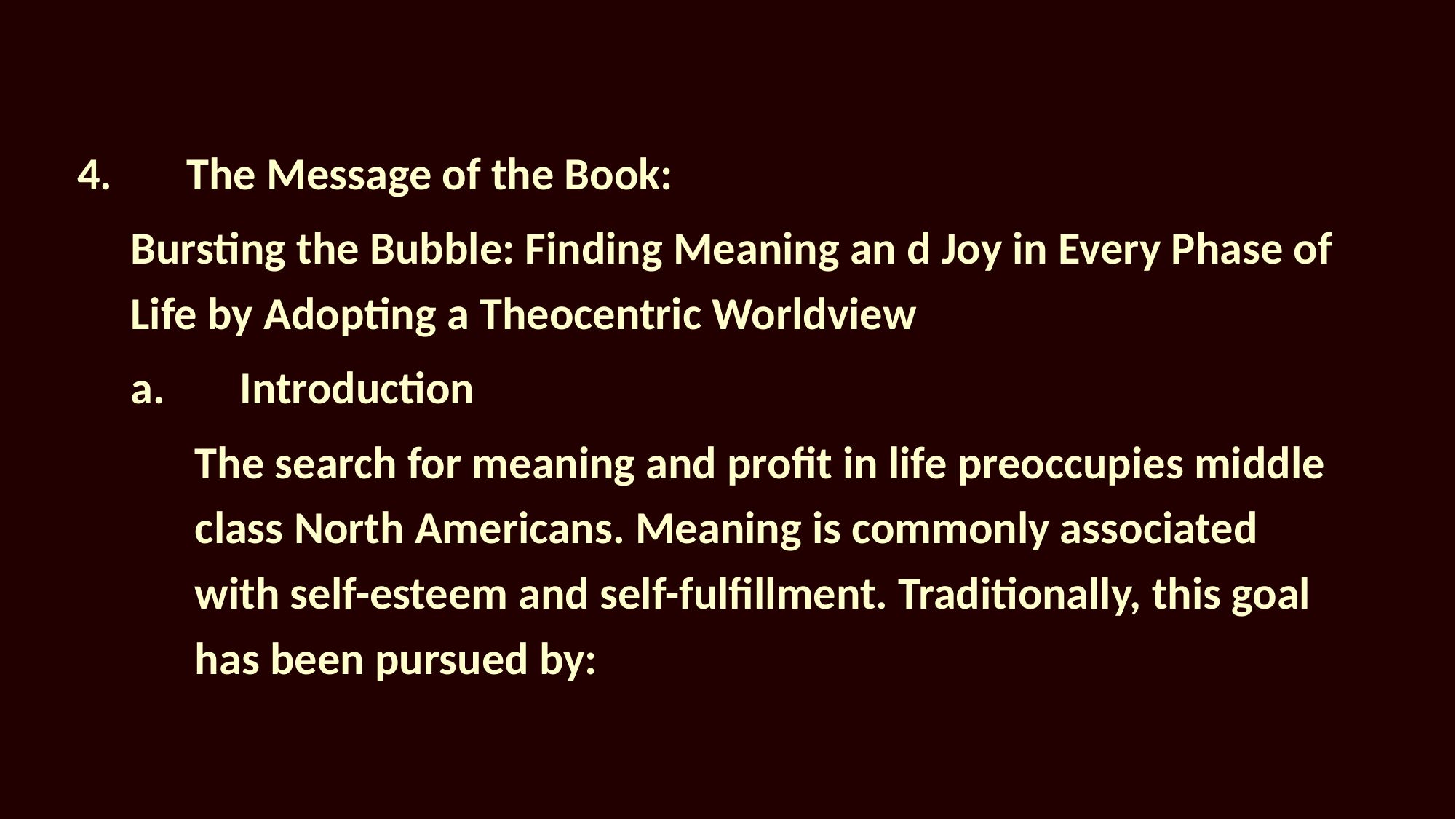

4.	The Message of the Book:
Bursting the Bubble: Finding Meaning an d Joy in Every Phase of Life by Adopting a Theocentric Worldview
a.	Introduction
The search for meaning and profit in life preoccupies middle class North Americans. Meaning is commonly associated with self-esteem and self-fulfillment. Traditionally, this goal has been pursued by: